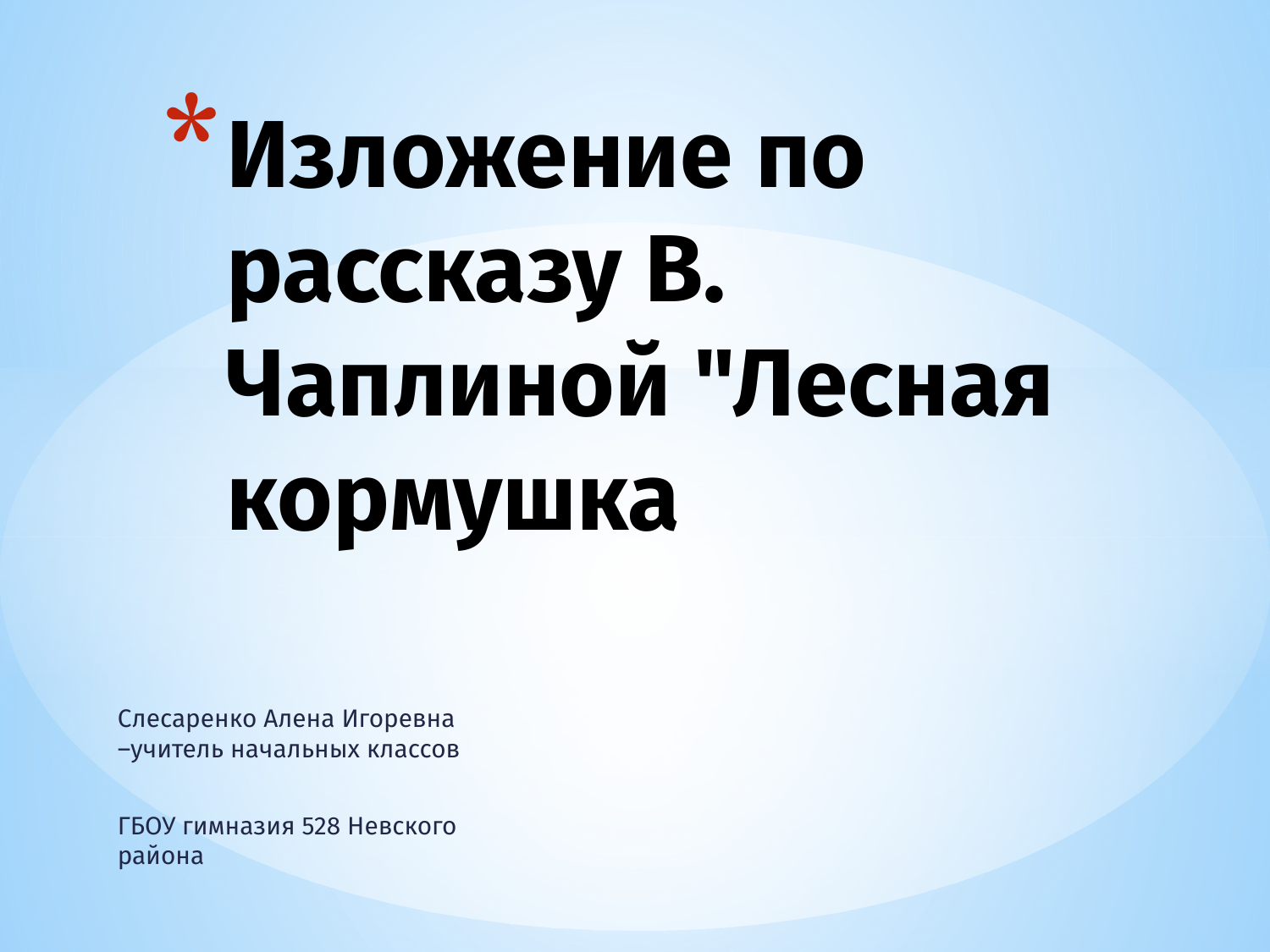

# Изложение по рассказу В. Чаплиной "Лесная кормушка
Слесаренко Алена Игоревна –учитель начальных классов

ГБОУ гимназия 528 Невского района